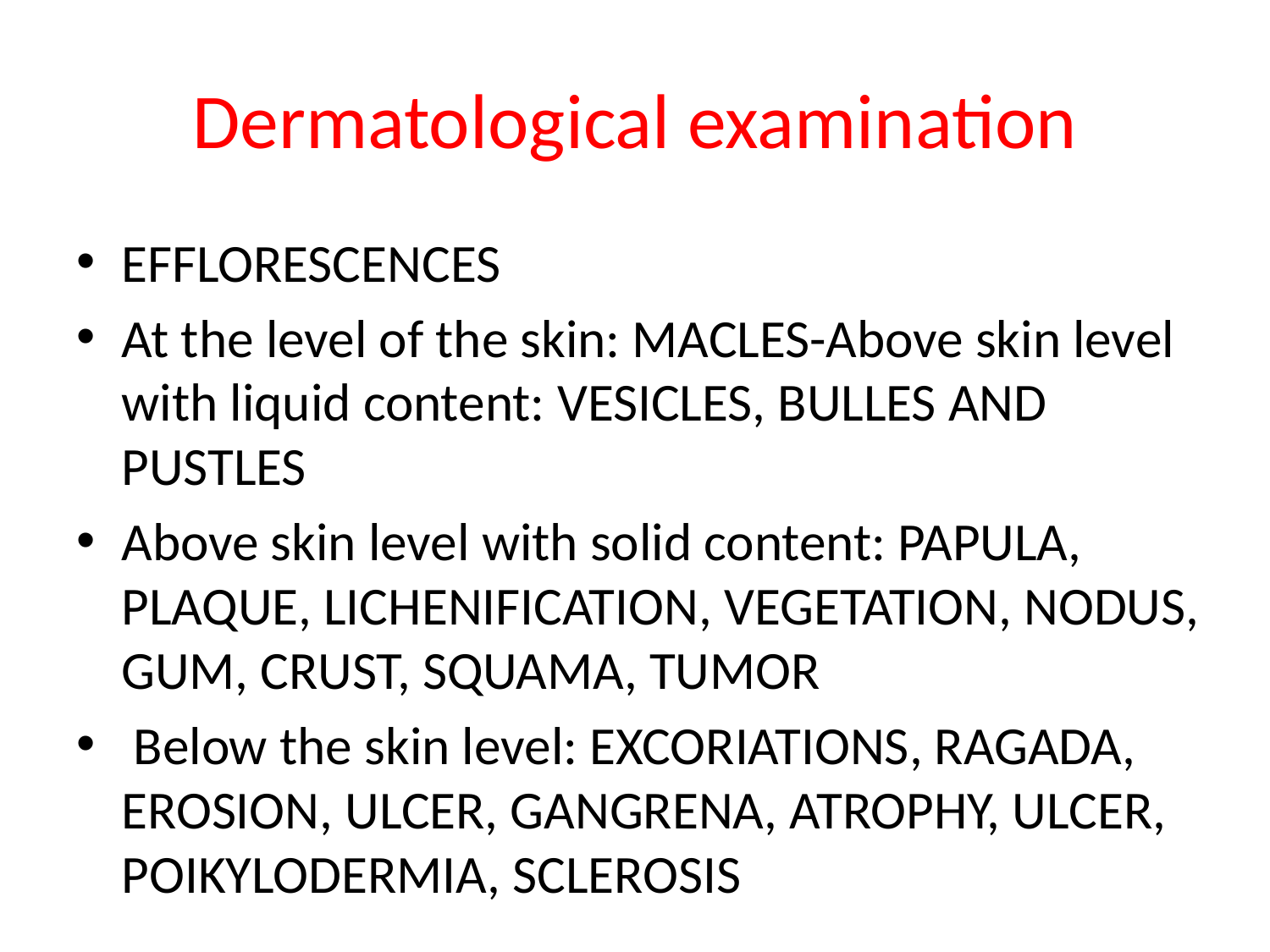

# Dermatological examination
EFFLORESCENCES
At the level of the skin: MACLES-Above skin level with liquid content: VESICLES, BULLES AND PUSTLES
Above skin level with solid content: PAPULA, PLAQUE, LICHENIFICATION, VEGETATION, NODUS, GUM, CRUST, SQUAMA, TUMOR
 Below the skin level: EXCORIATIONS, RAGADA, EROSION, ULCER, GANGRENA, ATROPHY, ULCER, POIKYLODERMIA, SCLEROSIS